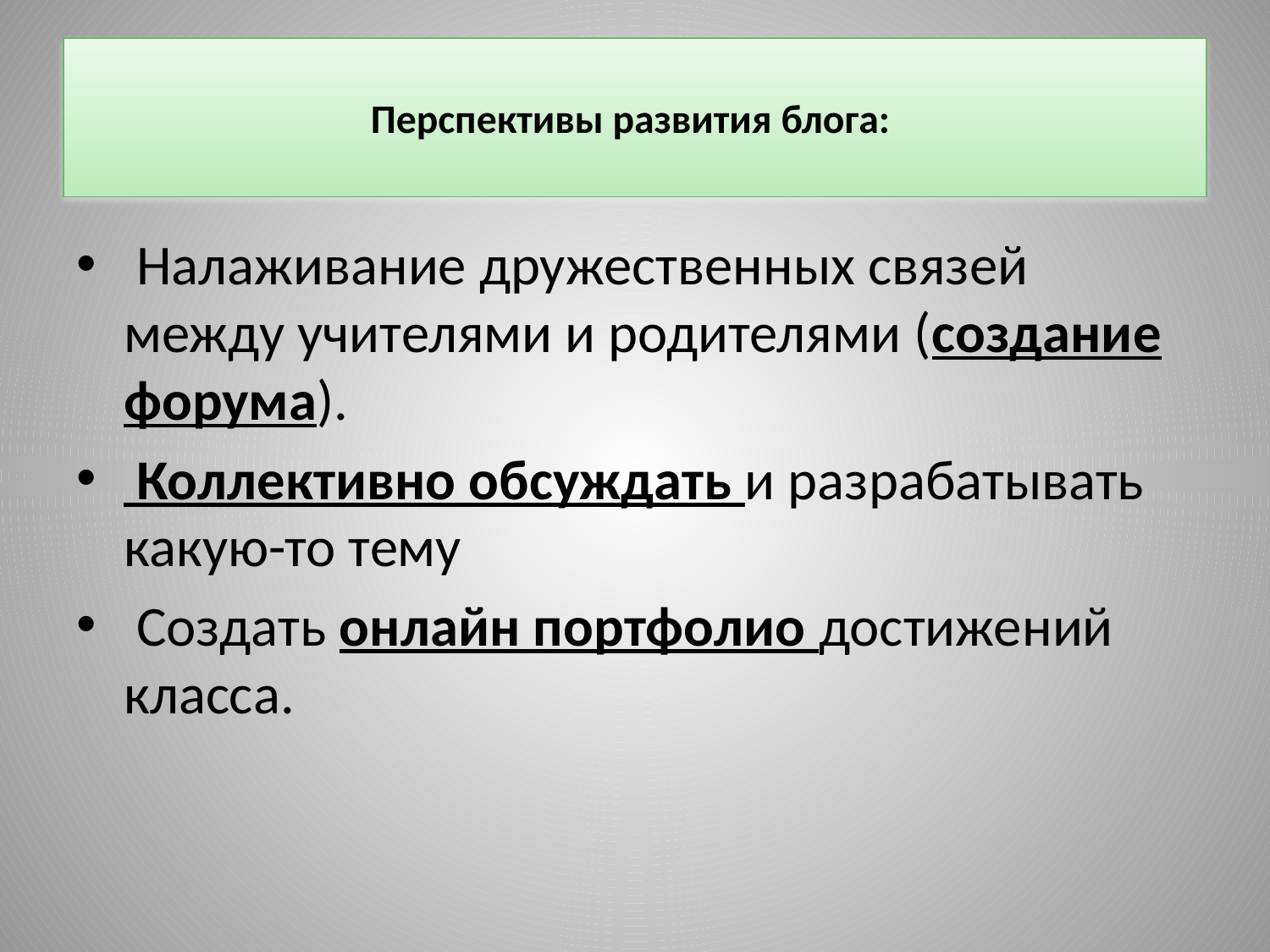

# Перспективы развития блога:
 Налаживание дружественных связей между учителями и родителями (создание форума).
 Коллективно обсуждать и разрабатывать какую-то тему
 Создать онлайн портфолио достижений класса.